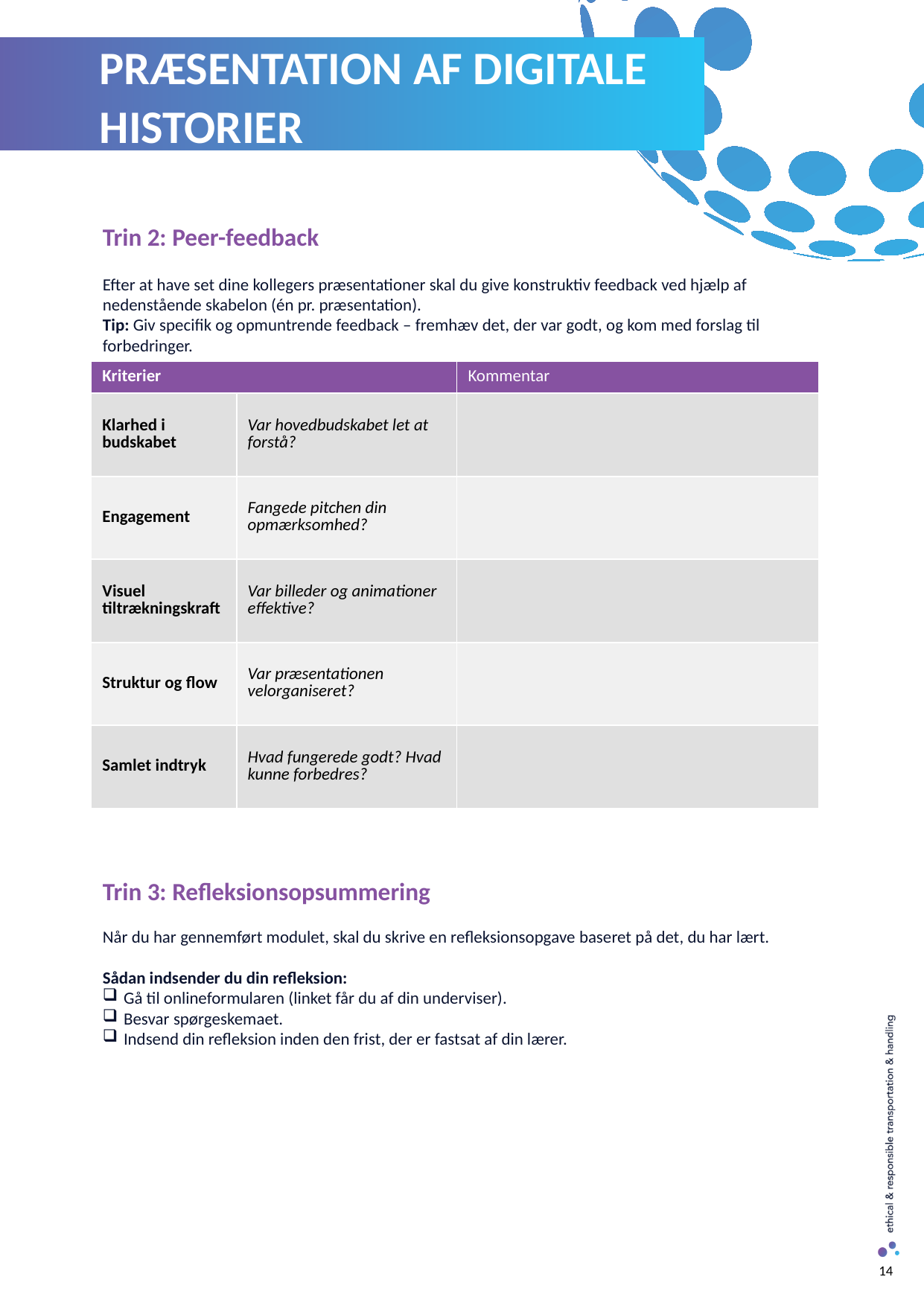

PRÆSENTATION AF DIGITALE HISTORIER

Trin 2: Peer-feedback

Efter at have set dine kollegers præsentationer skal du give konstruktiv feedback ved hjælp af nedenstående skabelon (én pr. præsentation).
Tip: Giv specifik og opmuntrende feedback – fremhæv det, der var godt, og kom med forslag til forbedringer.

Trin 3: Refleksionsopsummering

Når du har gennemført modulet, skal du skrive en refleksionsopgave baseret på det, du har lært.

Sådan indsender du din refleksion:
Gå til onlineformularen (linket får du af din underviser).
Besvar spørgeskemaet.
Indsend din refleksion inden den frist, der er fastsat af din lærer.

| Kriterier |  | Kommentar |
| --- | --- | --- |
| Klarhed i budskabet | Var hovedbudskabet let at forstå? |  |
| Engagement | Fangede pitchen din opmærksomhed? |  |
| Visuel tiltrækningskraft | Var billeder og animationer effektive? |  |
| Struktur og flow | Var præsentationen velorganiseret? |  |
| Samlet indtryk | Hvad fungerede godt? Hvad kunne forbedres? |  |
14